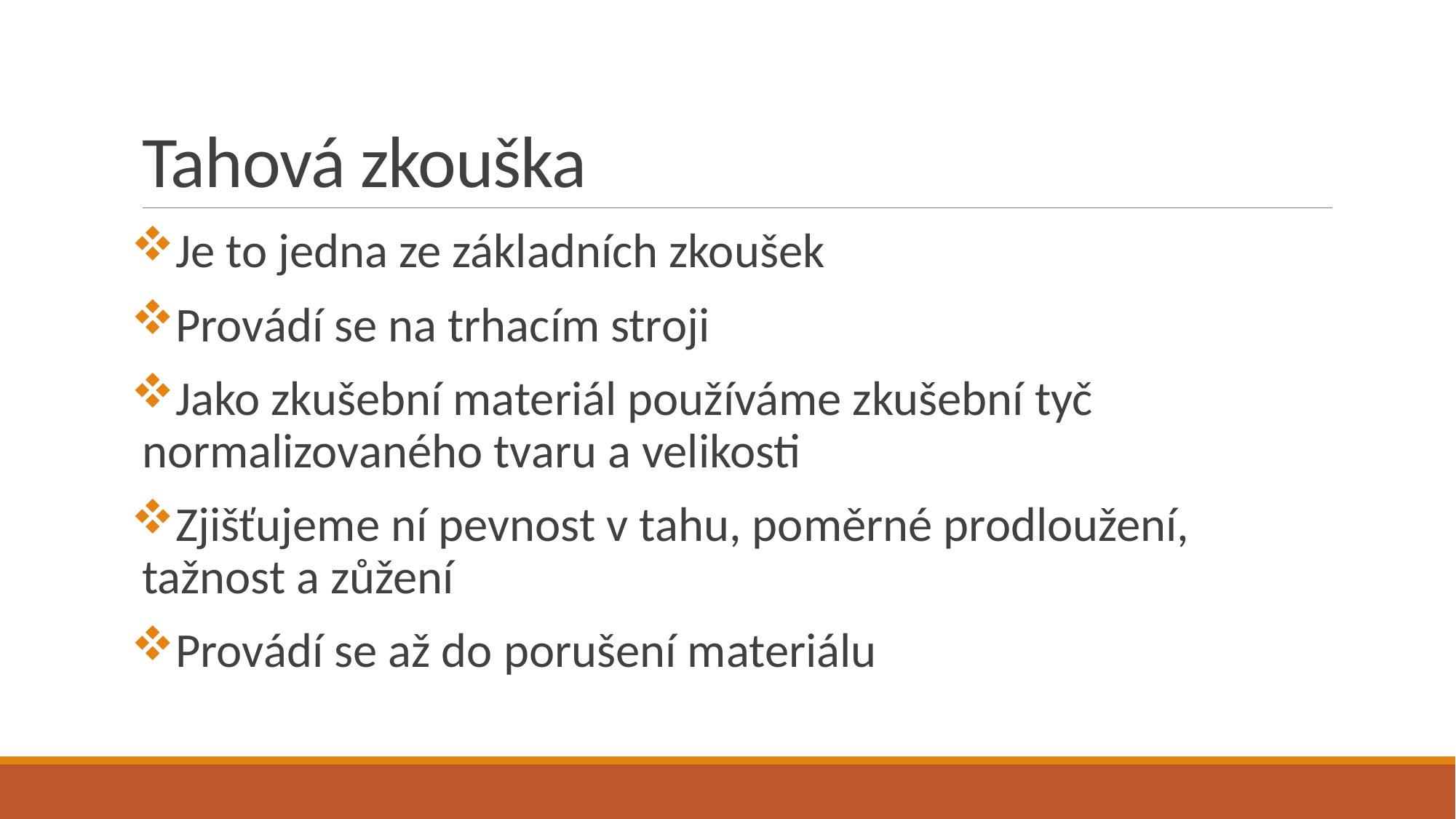

# Tahová zkouška
Je to jedna ze základních zkoušek
Provádí se na trhacím stroji
Jako zkušební materiál používáme zkušební tyč          normalizovaného tvaru a velikosti
Zjišťujeme ní pevnost v tahu, poměrné prodloužení, tažnost a zůžení
Provádí se až do porušení materiálu